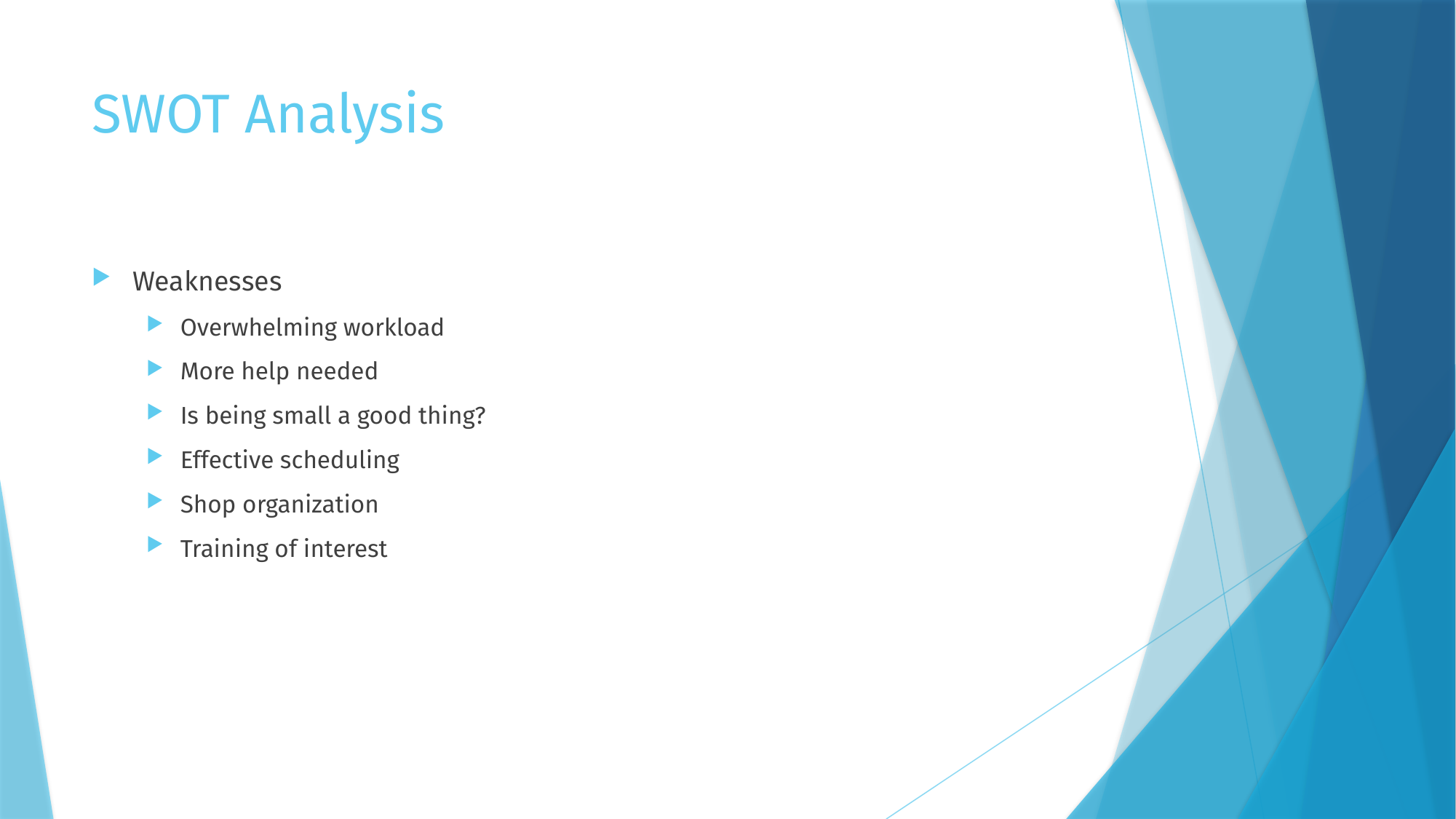

# SWOT Analysis
Weaknesses
Overwhelming workload
More help needed
Is being small a good thing?
Effective scheduling
Shop organization
Training of interest